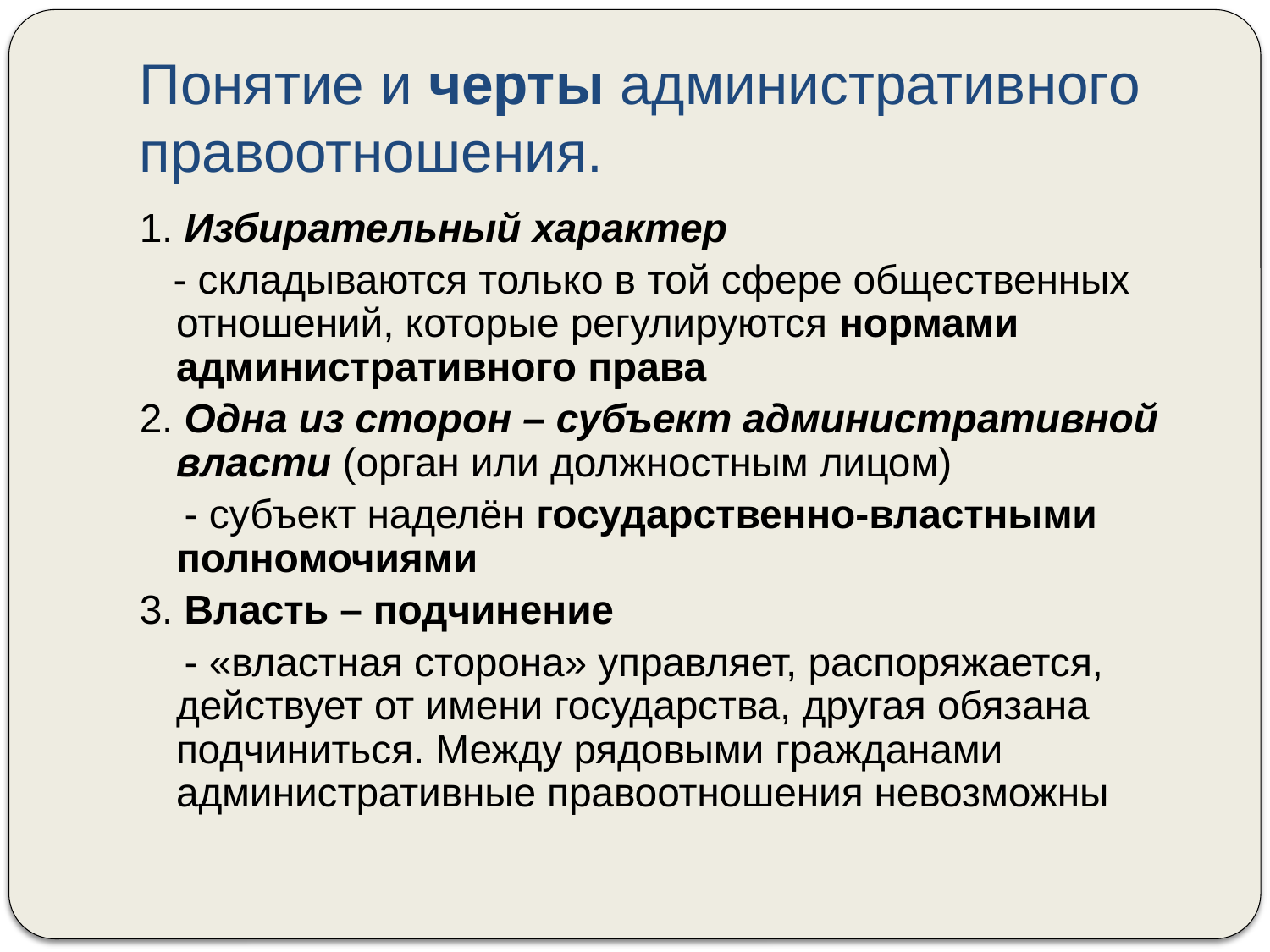

# Понятие и черты административного правоотношения.
1. Избирательный характер
   - складываются только в той сфере общественных отношений, которые регулируются нормами административного права
2. Одна из сторон – субъект административной власти (орган или должностным лицом)
    - субъект наделён государственно-властными полномочиями
3. Власть – подчинение
    - «властная сторона» управляет, распоряжается, действует от имени государства, другая обязана подчиниться. Между рядовыми гражданами административные правоотношения невозможны